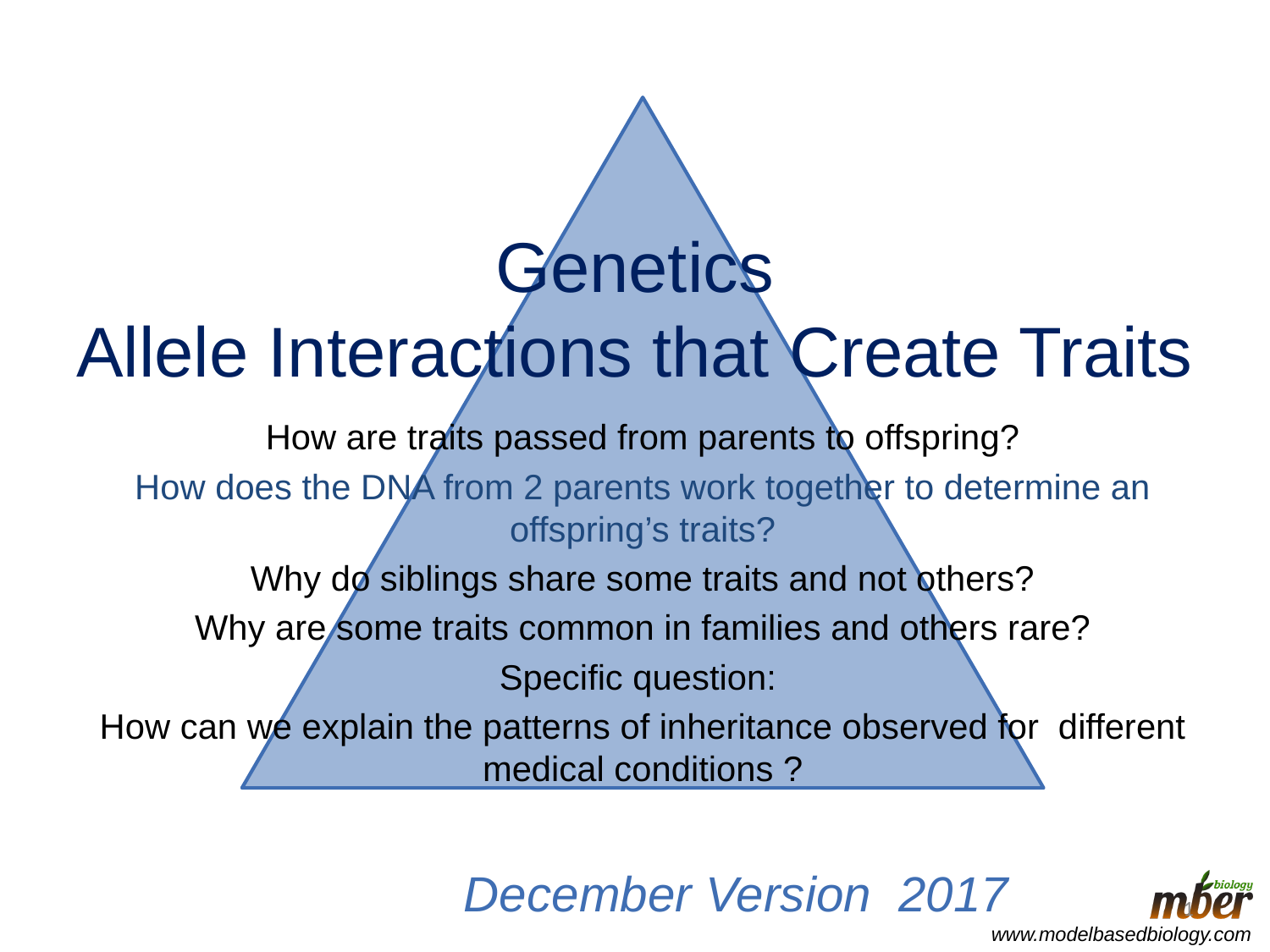

# Genetics Allele Interactions that Create Traits
How are traits passed from parents to offspring?
How does the DNA from 2 parents work together to determine an offspring’s traits?
Why do siblings share some traits and not others?
Why are some traits common in families and others rare?
Specific question:
How can we explain the patterns of inheritance observed for  different medical conditions ?

December Version  2017
1